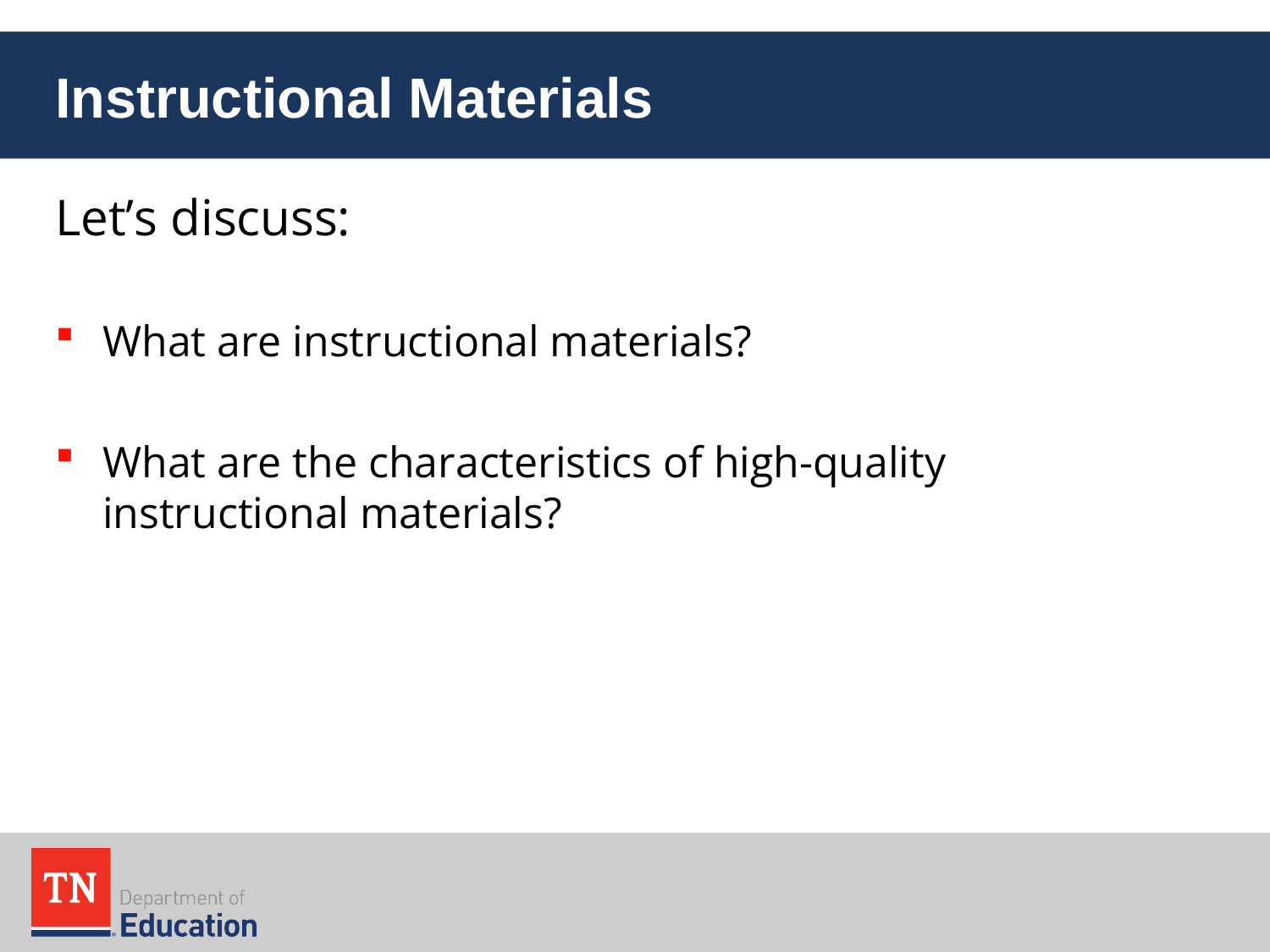

# Instructional Materials
Let’s discuss:

What are instructional materials?

What are the characteristics of high-quality instructional materials?